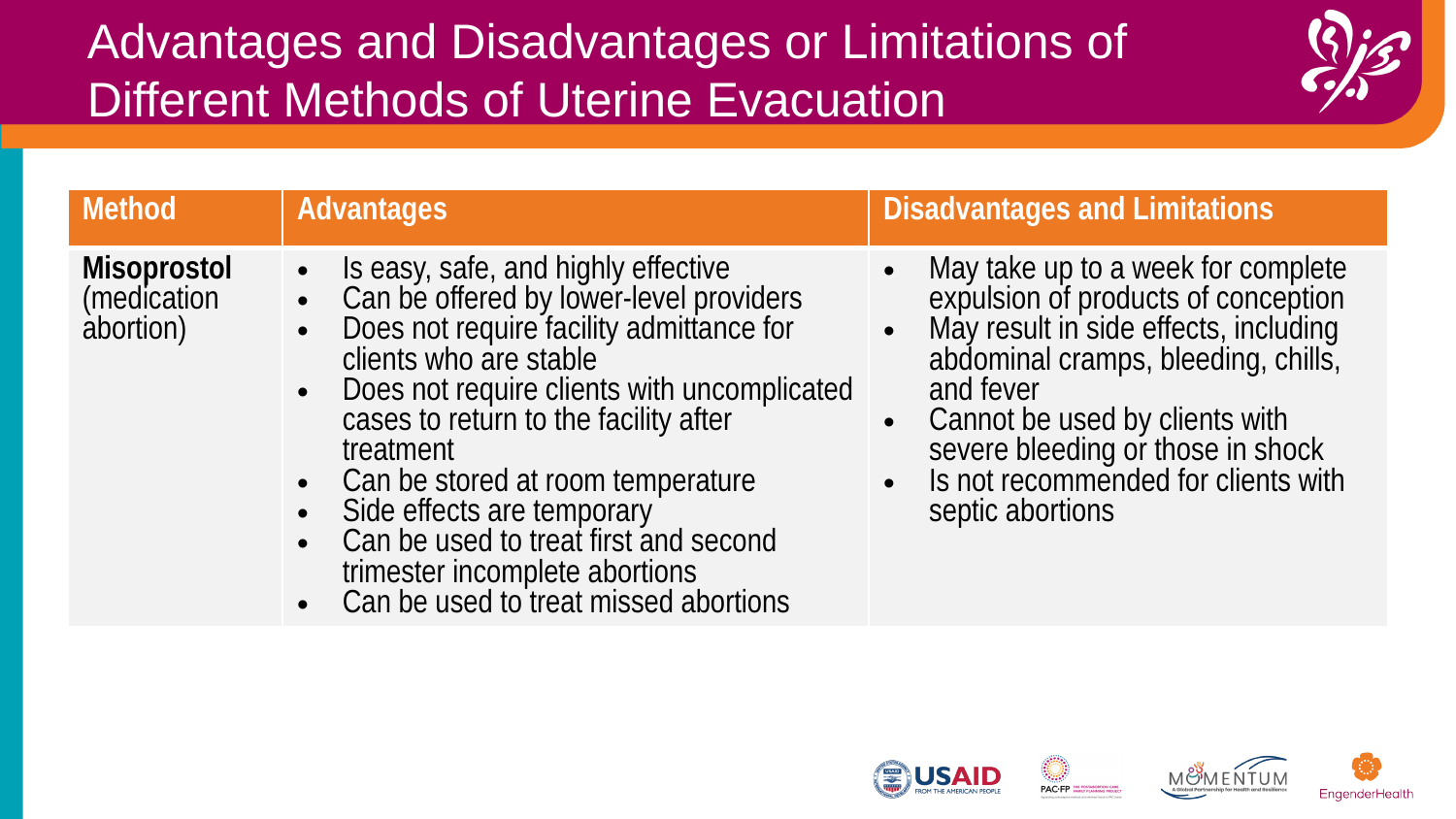

Advantages and Disadvantages or Limitations of Different Methods of Uterine Evacuation
| Method | Advantages | Disadvantages and Limitations |
| --- | --- | --- |
| Misoprostol (medication abortion) | Is easy, safe, and highly effective Can be offered by lower-level providers Does not require facility admittance for clients who are stable Does not require clients with uncomplicated cases to return to the facility after treatment  Can be stored at room temperature Side effects are temporary Can be used to treat first and second trimester incomplete abortions Can be used to treat missed abortions | May take up to a week for complete expulsion of products of conception May result in side effects, including abdominal cramps, bleeding, chills, and fever Cannot be used by clients with severe bleeding or those in shock Is not recommended for clients with septic abortions |